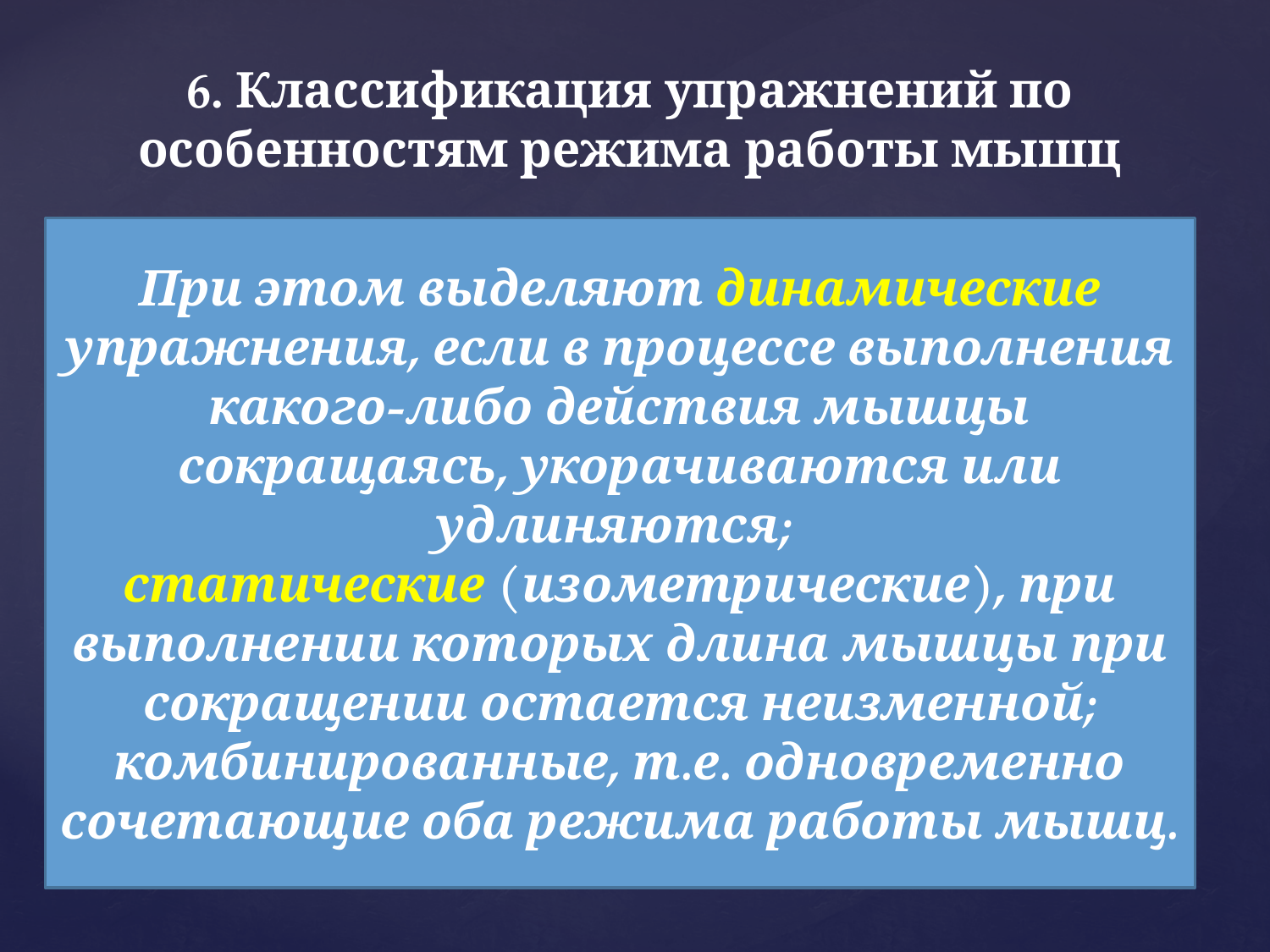

# 6. Классификация упражнений по особенностям режима работы мышц
При этом выделяют динамические упражнения, если в процессе выполнения
какого-либо действия мышцы сокращаясь, укорачиваются или удлиняются;
статические (изометрические), при выполнении которых длина мышцы при сокращении остается неизменной; комбинированные, т.е. одновременно сочетающие оба режима работы мышц.